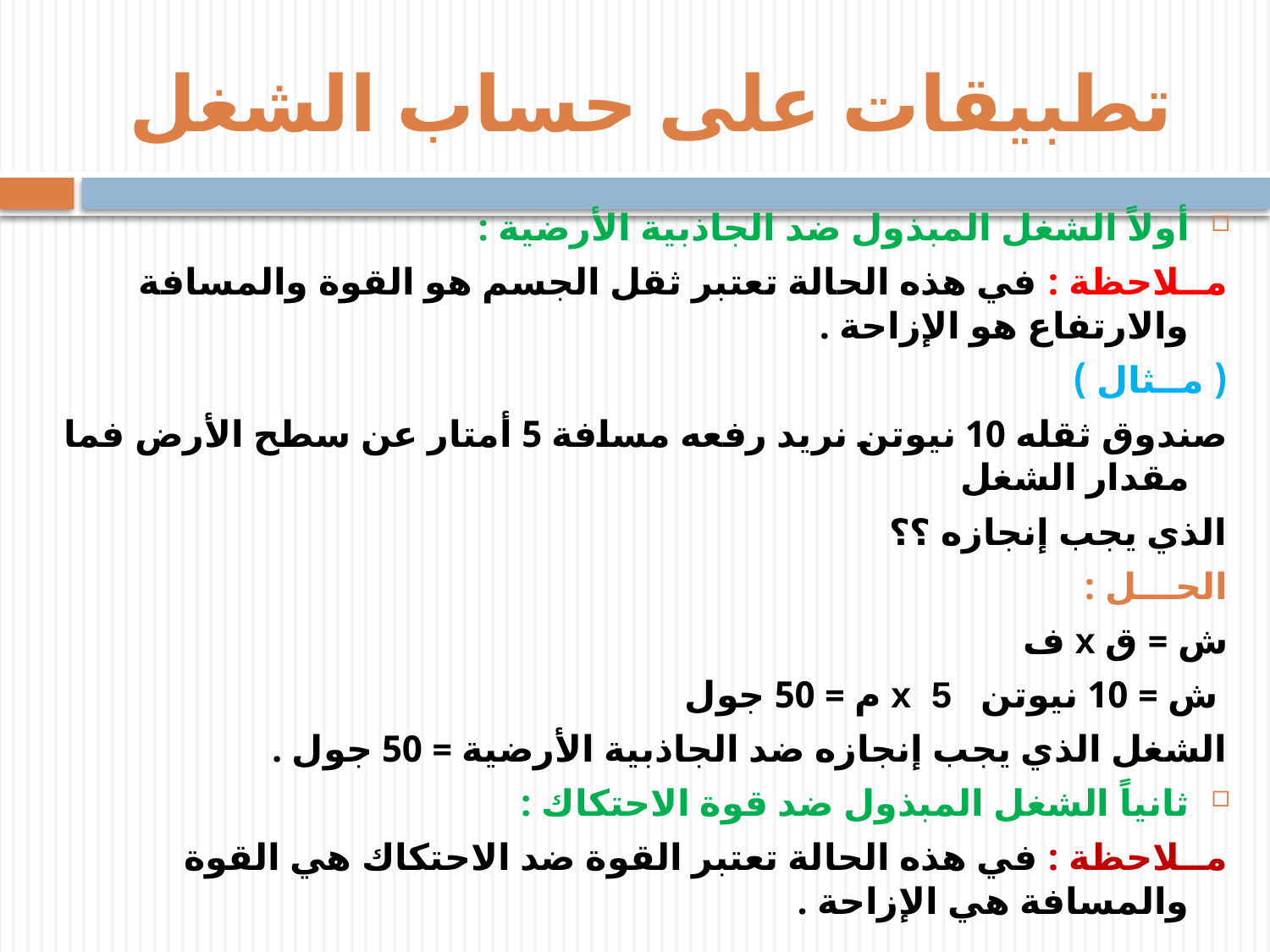

# تطبيقات على حساب الشغل
أولاً الشغل المبذول ضد الجاذبية الأرضية :
مــلاحظة : في هذه الحالة تعتبر ثقل الجسم هو القوة والمسافة والارتفاع هو الإزاحة .
( مــثال )
صندوق ثقله 10 نيوتن نريد رفعه مسافة 5 أمتار عن سطح الأرض فما مقدار الشغل
الذي يجب إنجازه ؟؟
الحـــل :
ش = ق x ف
 ش = 10 نيوتن   x  5 م = 50 جول
الشغل الذي يجب إنجازه ضد الجاذبية الأرضية = 50 جول .
ثانياً الشغل المبذول ضد قوة الاحتكاك :
مــلاحظة : في هذه الحالة تعتبر القوة ضد الاحتكاك هي القوة والمسافة هي الإزاحة .